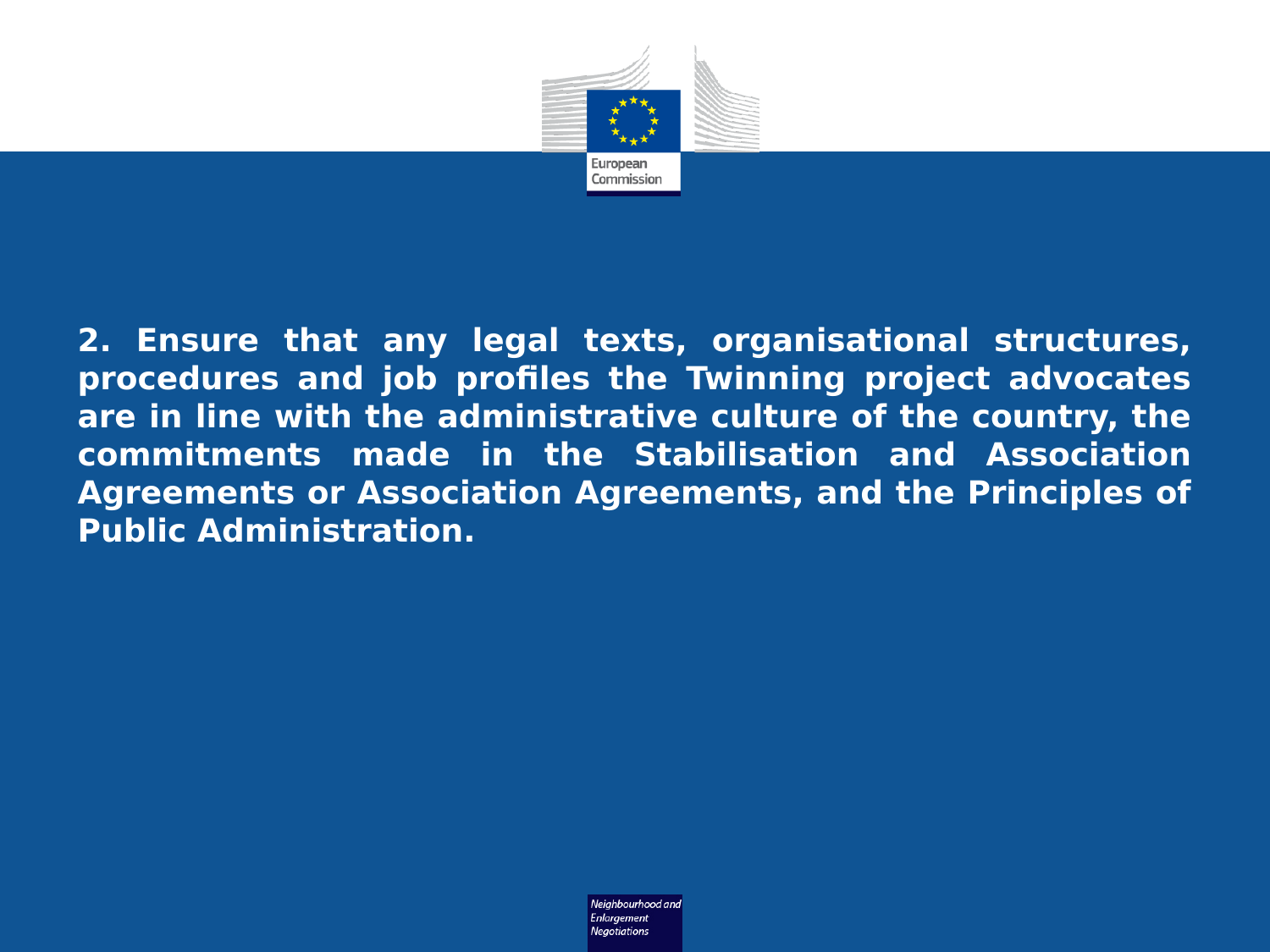

Practical advice provided to RTAs

2. Ensure that any legal texts, organisational structures, procedures and job profiles the Twinning project advocates are in line with the administrative culture of the country, the commitments made in the Stabilisation and Association Agreements or Association Agreements, and the Principles of Public Administration.